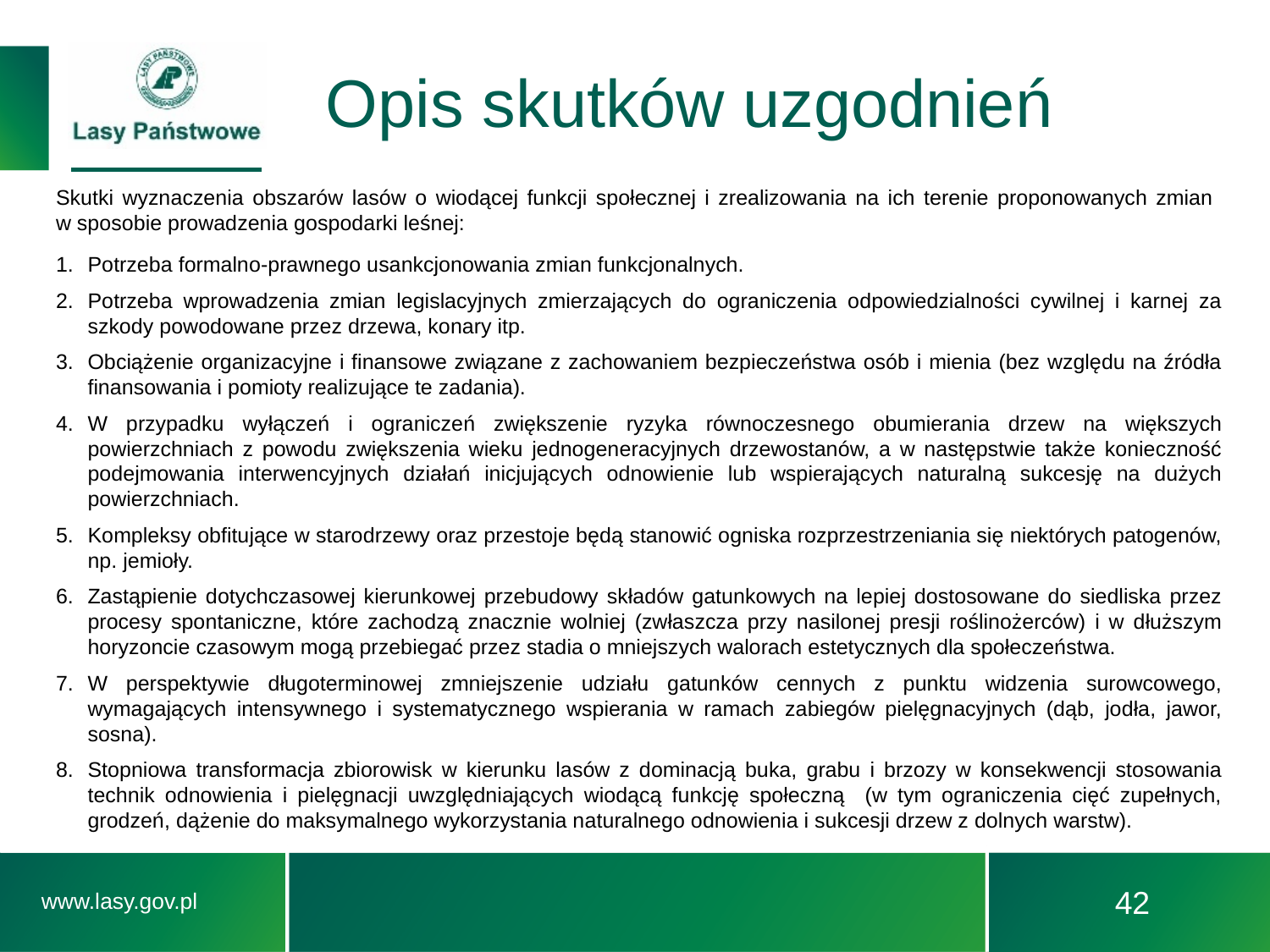

# Opis skutków uzgodnień
Skutki wyznaczenia obszarów lasów o wiodącej funkcji społecznej i zrealizowania na ich terenie proponowanych zmian
w sposobie prowadzenia gospodarki leśnej:

Potrzeba formalno-prawnego usankcjonowania zmian funkcjonalnych.
Potrzeba wprowadzenia zmian legislacyjnych zmierzających do ograniczenia odpowiedzialności cywilnej i karnej za szkody powodowane przez drzewa, konary itp.
Obciążenie organizacyjne i finansowe związane z zachowaniem bezpieczeństwa osób i mienia (bez względu na źródła finansowania i pomioty realizujące te zadania).
W przypadku wyłączeń i ograniczeń zwiększenie ryzyka równoczesnego obumierania drzew na większych powierzchniach z powodu zwiększenia wieku jednogeneracyjnych drzewostanów, a w następstwie także konieczność podejmowania interwencyjnych działań inicjujących odnowienie lub wspierających naturalną sukcesję na dużych powierzchniach.
Kompleksy obfitujące w starodrzewy oraz przestoje będą stanowić ogniska rozprzestrzeniania się niektórych patogenów, np. jemioły.
Zastąpienie dotychczasowej kierunkowej przebudowy składów gatunkowych na lepiej dostosowane do siedliska przez procesy spontaniczne, które zachodzą znacznie wolniej (zwłaszcza przy nasilonej presji roślinożerców) i w dłuższym horyzoncie czasowym mogą przebiegać przez stadia o mniejszych walorach estetycznych dla społeczeństwa.
W perspektywie długoterminowej zmniejszenie udziału gatunków cennych z punktu widzenia surowcowego, wymagających intensywnego i systematycznego wspierania w ramach zabiegów pielęgnacyjnych (dąb, jodła, jawor, sosna).
Stopniowa transformacja zbiorowisk w kierunku lasów z dominacją buka, grabu i brzozy w konsekwencji stosowania technik odnowienia i pielęgnacji uwzględniających wiodącą funkcję społeczną  (w tym ograniczenia cięć zupełnych, grodzeń, dążenie do maksymalnego wykorzystania naturalnego odnowienia i sukcesji drzew z dolnych warstw).